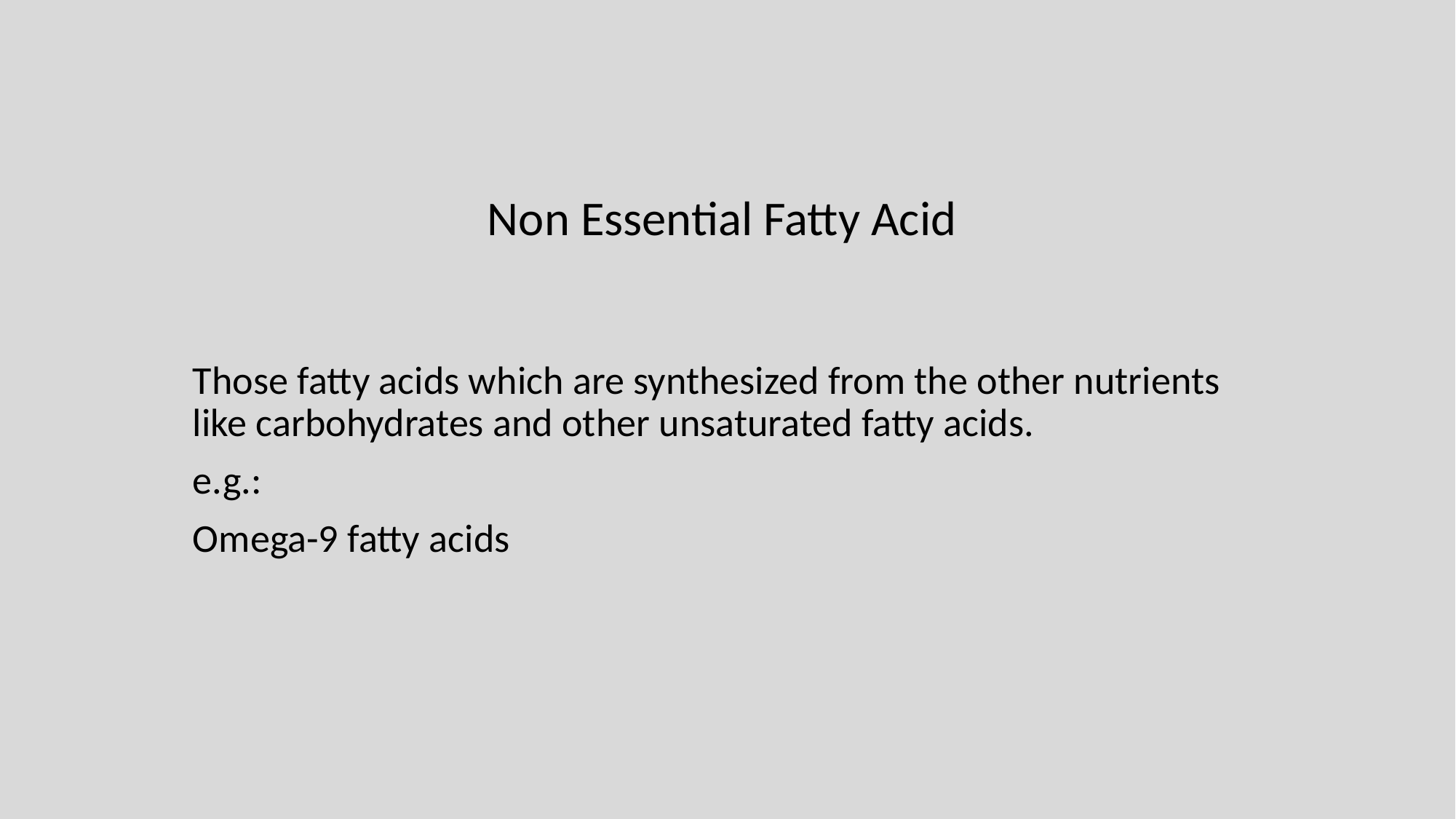

# Non Essential Fatty Acid
Those fatty acids which are synthesized from the other nutrients like carbohydrates and other unsaturated fatty acids.
e.g.:
Omega-9 fatty acids